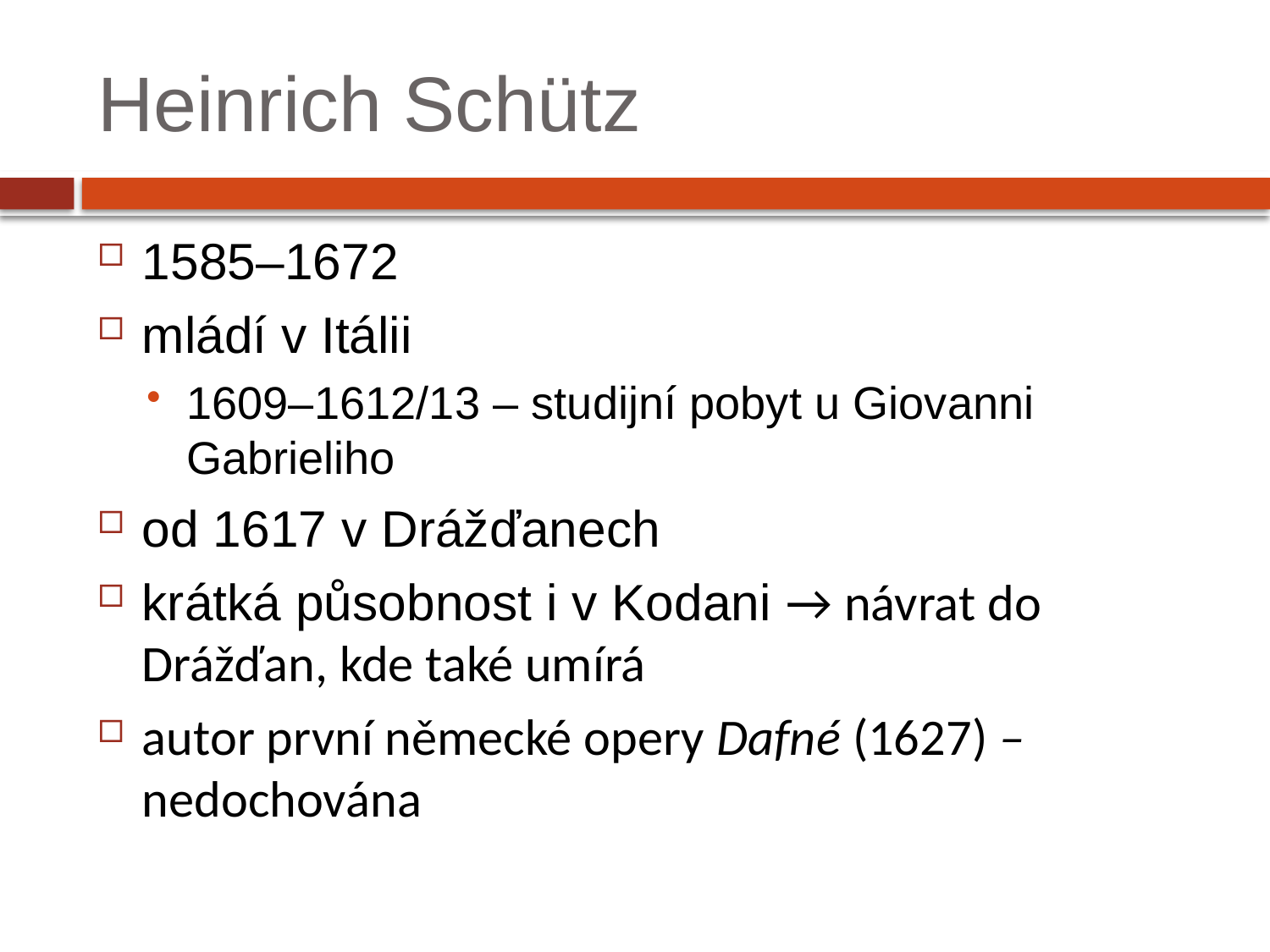

# Heinrich Schütz
1585–1672
mládí v Itálii
1609–1612/13 – studijní pobyt u Giovanni Gabrieliho
od 1617 v Drážďanech
krátká působnost i v Kodani → návrat do Drážďan, kde také umírá
autor první německé opery Dafné (1627) – nedochována